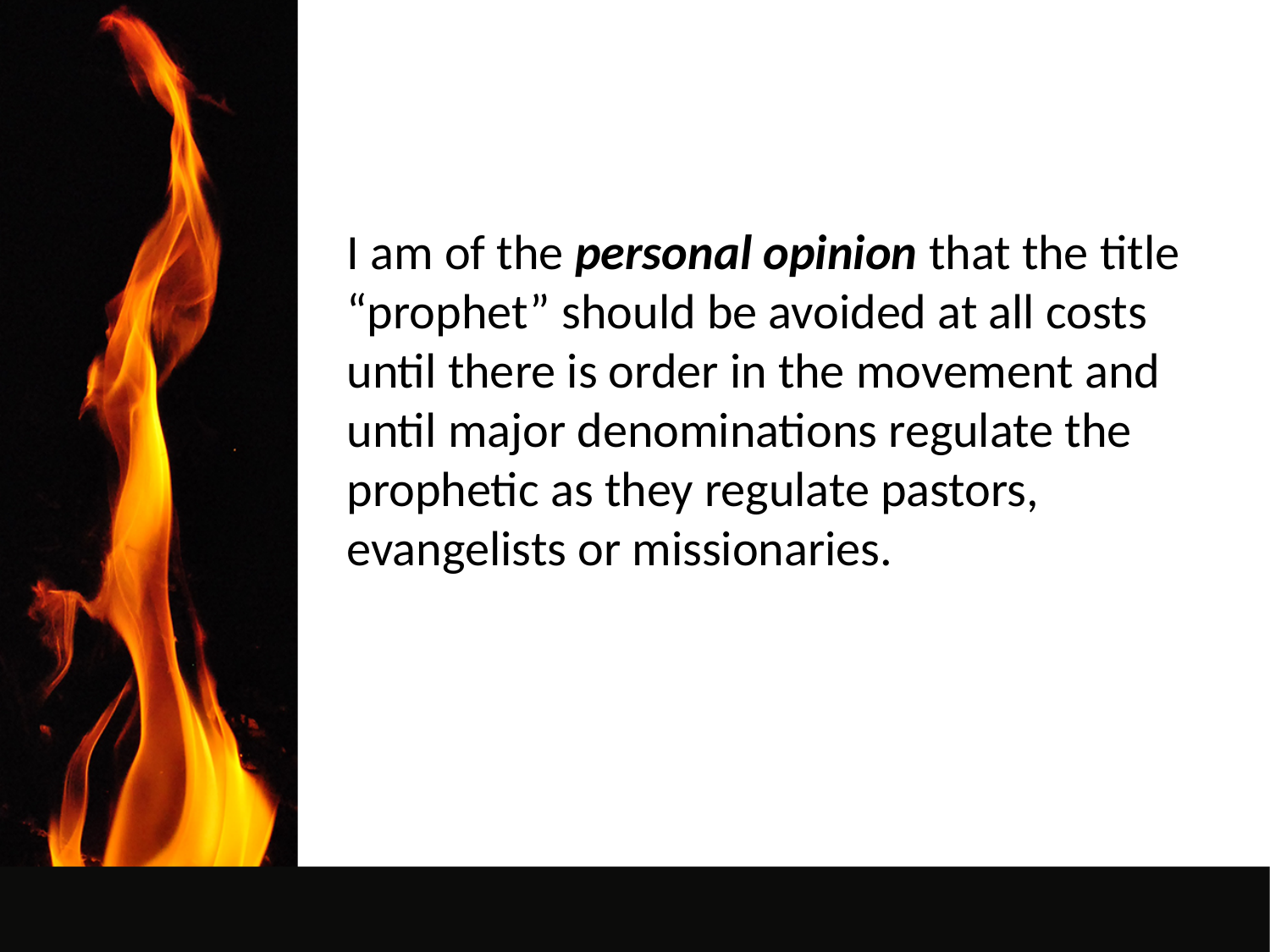

I am of the personal opinion that the title “prophet” should be avoided at all costs until there is order in the movement and until major denominations regulate the prophetic as they regulate pastors, evangelists or missionaries.